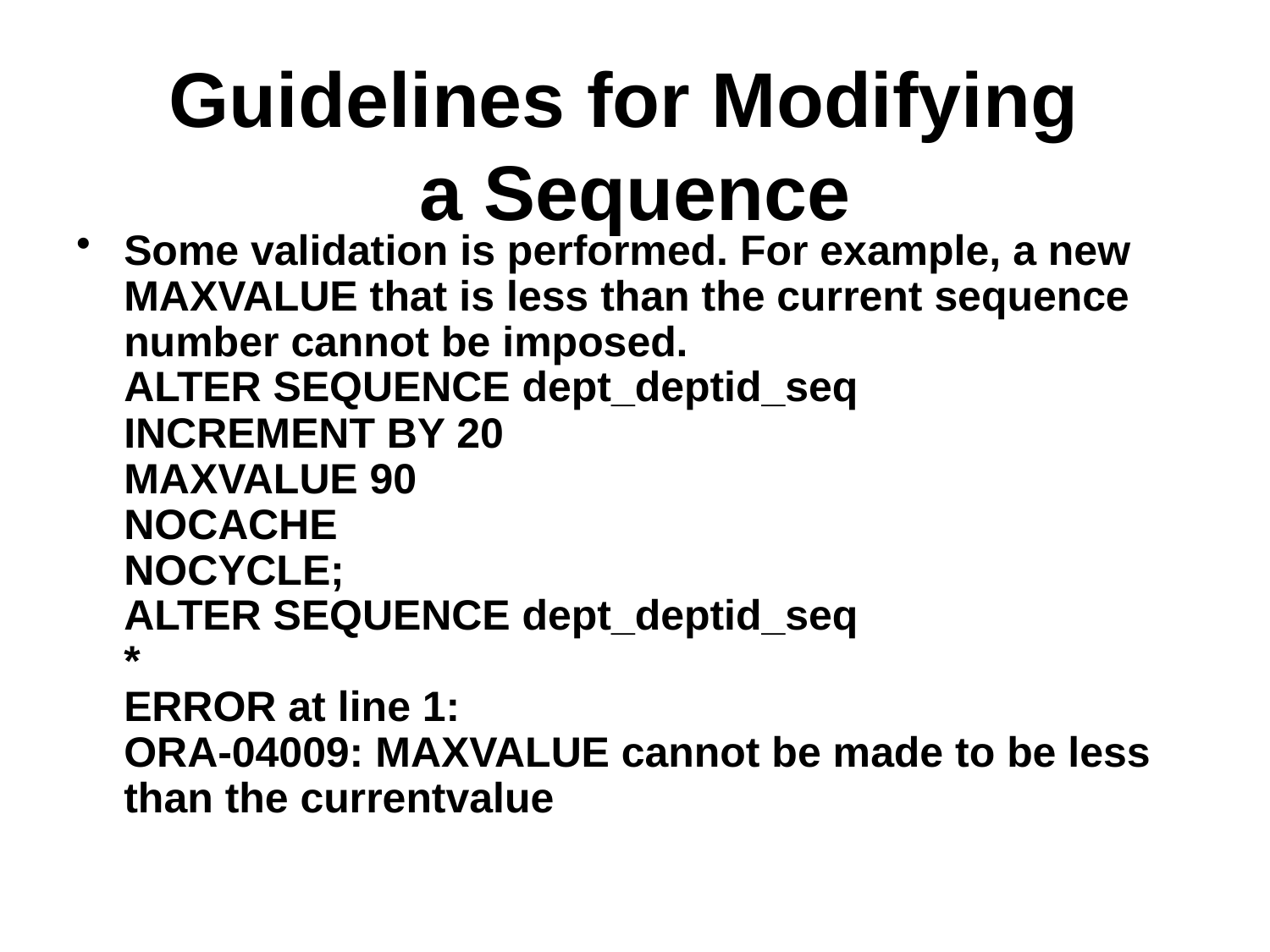

# Guidelines for Modifying a Sequence
Some validation is performed. For example, a new MAXVALUE that is less than the current sequence
number cannot be imposed.
ALTER SEQUENCE dept_deptid_seq
INCREMENT BY 20
MAXVALUE 90
NOCACHE
NOCYCLE;
ALTER SEQUENCE dept_deptid_seq
*
ERROR at line 1:
ORA-04009: MAXVALUE cannot be made to be less than the currentvalue